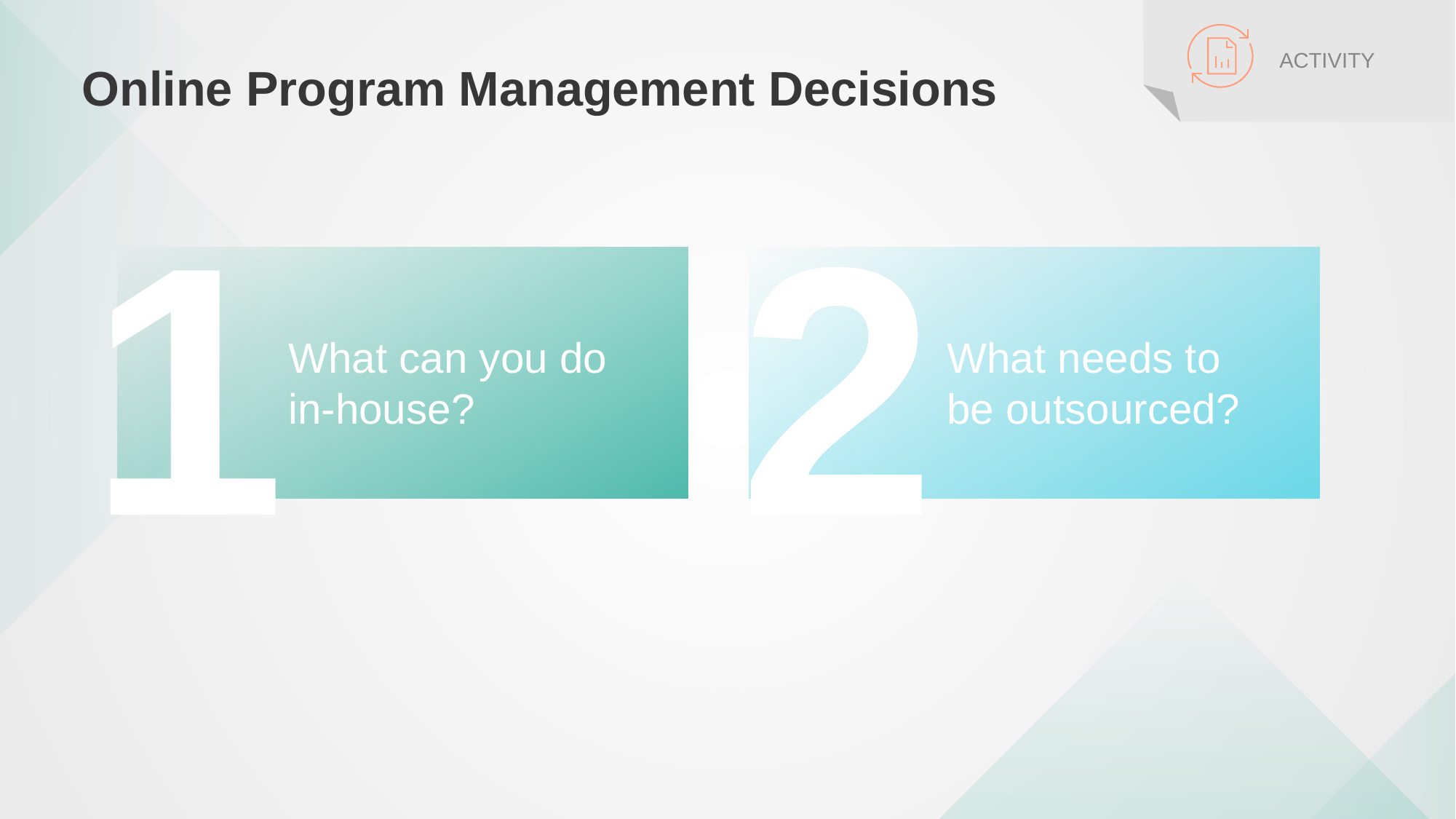

# Online Program Management Decisions
ACTIVITY
1

What can you do
in-house?
2

What needs to
be outsourced?